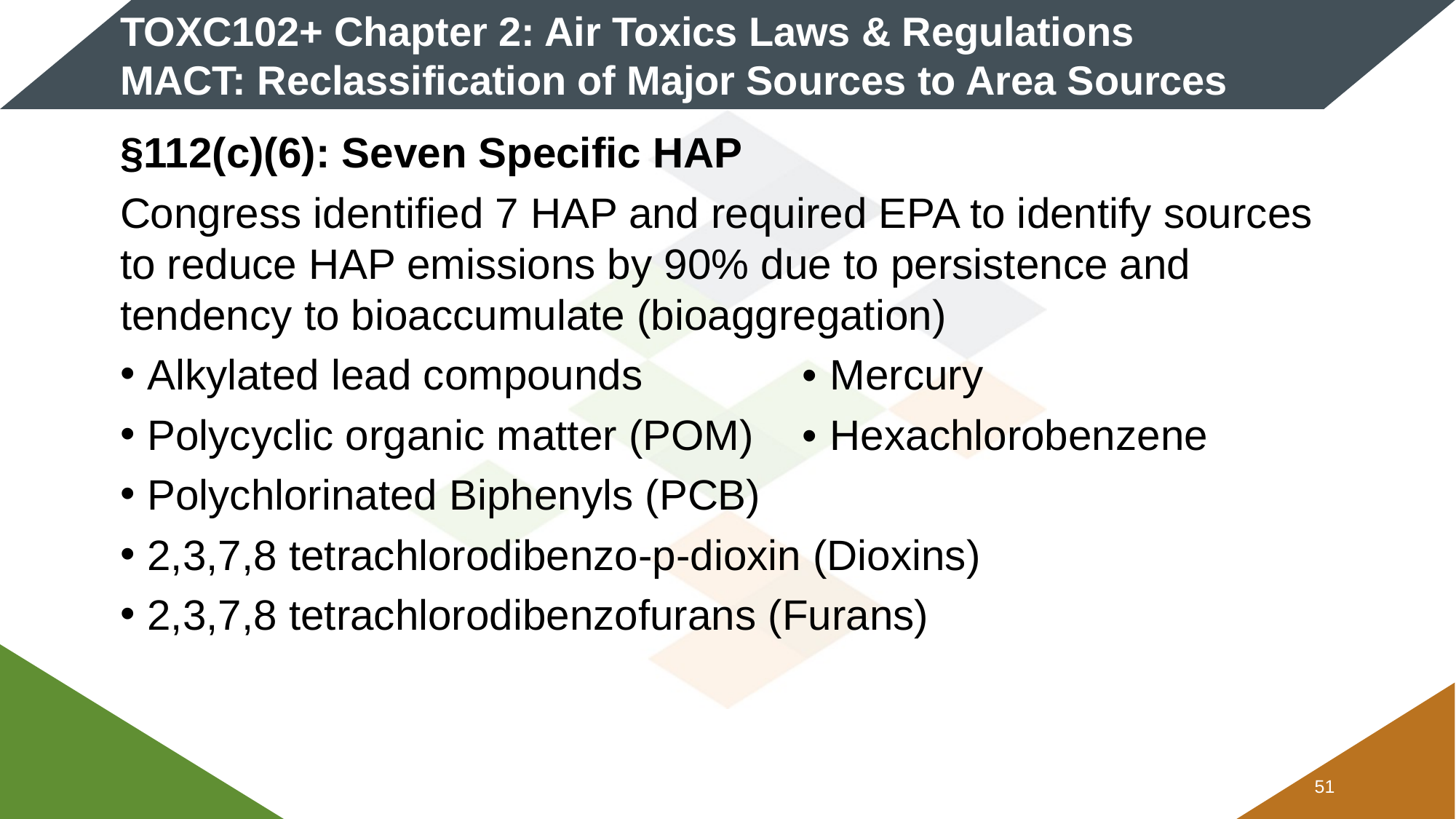

# TOXC102+ Chapter 2: Air Toxics Laws & Regulations MACT: Reclassification of Major Sources to Area Sources
§112(c)(6): Seven Specific HAP
Congress identified 7 HAP and required EPA to identify sources to reduce HAP emissions by 90% due to persistence and tendency to bioaccumulate (bioaggregation)
Alkylated lead compounds	•	Mercury
Polycyclic organic matter (POM)	•	Hexachlorobenzene
Polychlorinated Biphenyls (PCB)
2,3,7,8 tetrachlorodibenzo-p-dioxin (Dioxins)
2,3,7,8 tetrachlorodibenzofurans (Furans)
51